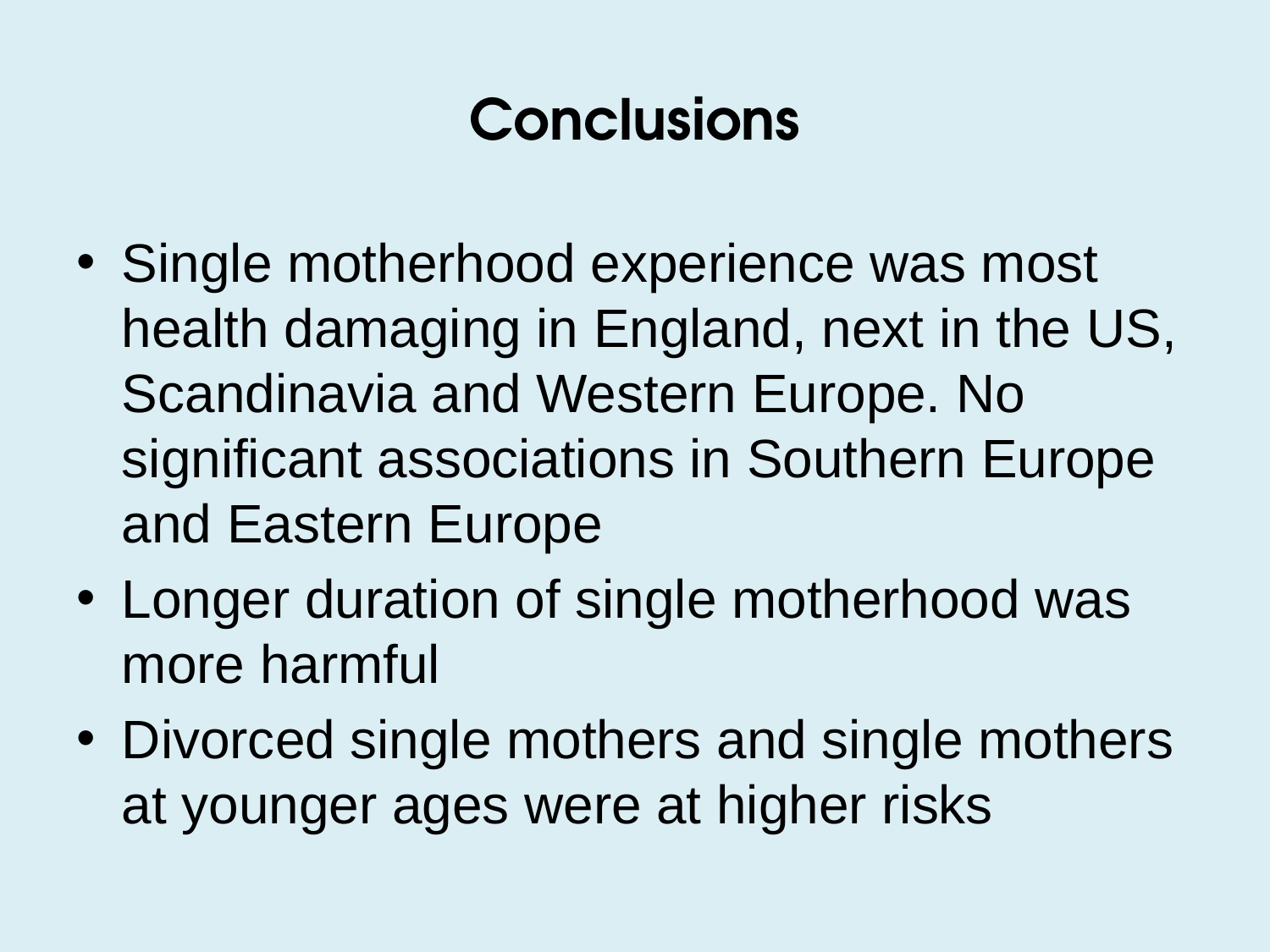

# Conclusions
Single motherhood experience was most health damaging in England, next in the US, Scandinavia and Western Europe. No significant associations in Southern Europe and Eastern Europe
Longer duration of single motherhood was more harmful
Divorced single mothers and single mothers at younger ages were at higher risks